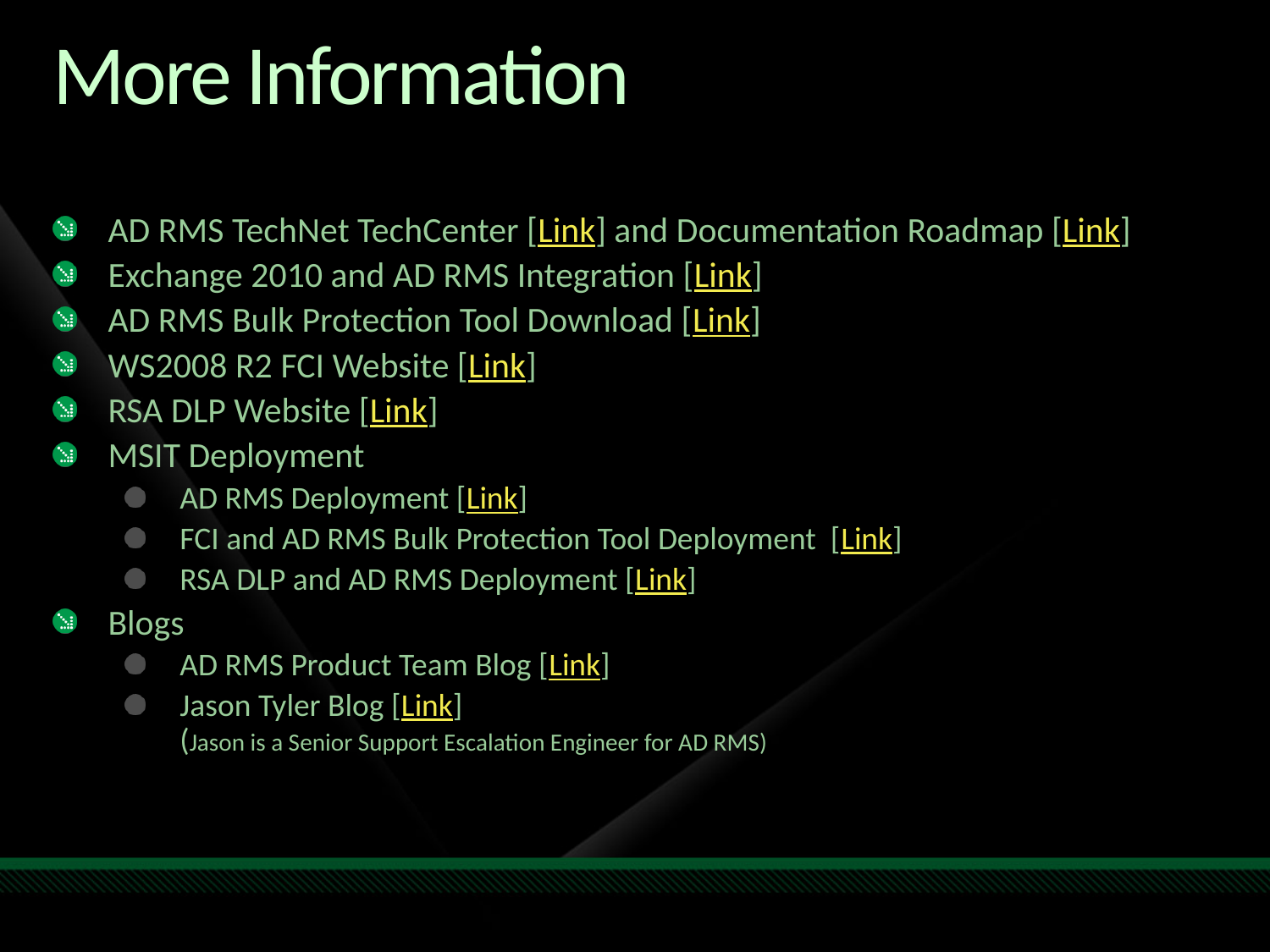

# More Information
AD RMS TechNet TechCenter [Link] and Documentation Roadmap [Link]
Exchange 2010 and AD RMS Integration [Link]
AD RMS Bulk Protection Tool Download [Link]
WS2008 R2 FCI Website [Link]
RSA DLP Website [Link]
MSIT Deployment
AD RMS Deployment [Link]
FCI and AD RMS Bulk Protection Tool Deployment  [Link]
RSA DLP and AD RMS Deployment [Link]
Blogs
AD RMS Product Team Blog [Link]
Jason Tyler Blog [Link]
(Jason is a Senior Support Escalation Engineer for AD RMS)